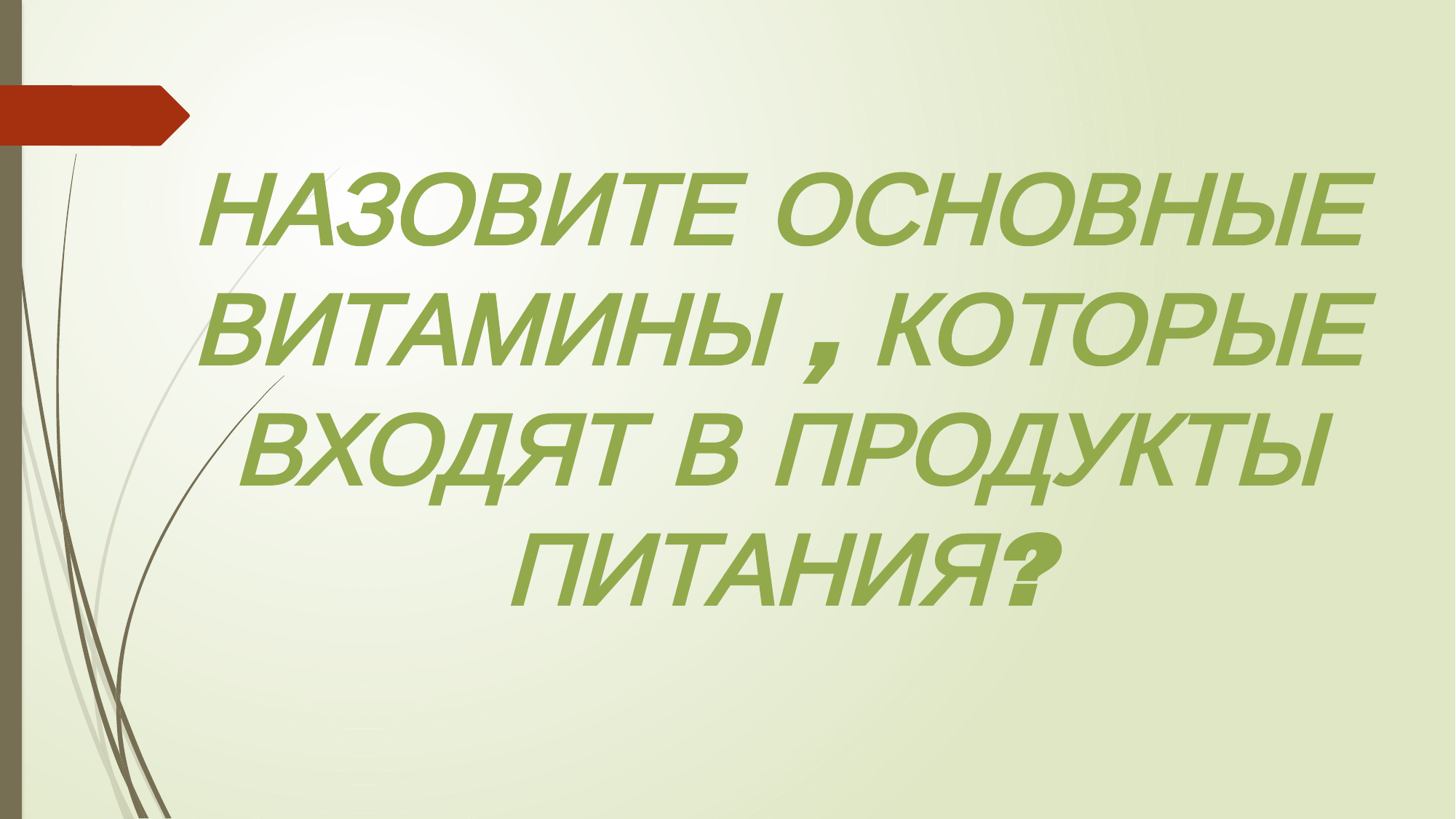

#
НАЗОВИТЕ ОСНОВНЫЕ ВИТАМИНЫ , КОТОРЫЕ ВХОДЯТ В ПРОДУКТЫ ПИТАНИЯ?